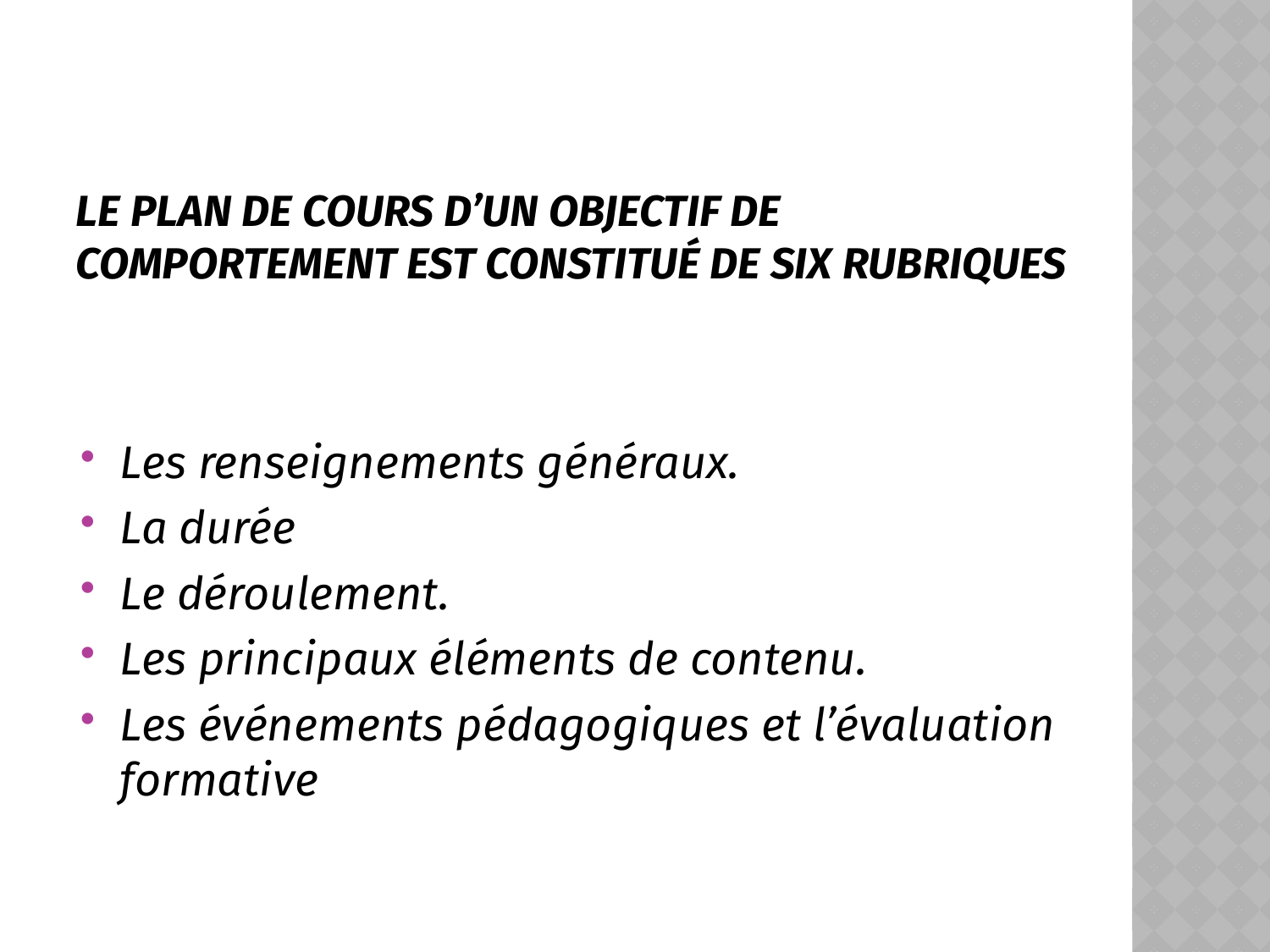

# Le plan de cours d’un objectif de comportement est constitué de six rubriques
Les renseignements généraux.
La durée
Le déroulement.
Les principaux éléments de contenu.
Les événements pédagogiques et l’évaluation formative